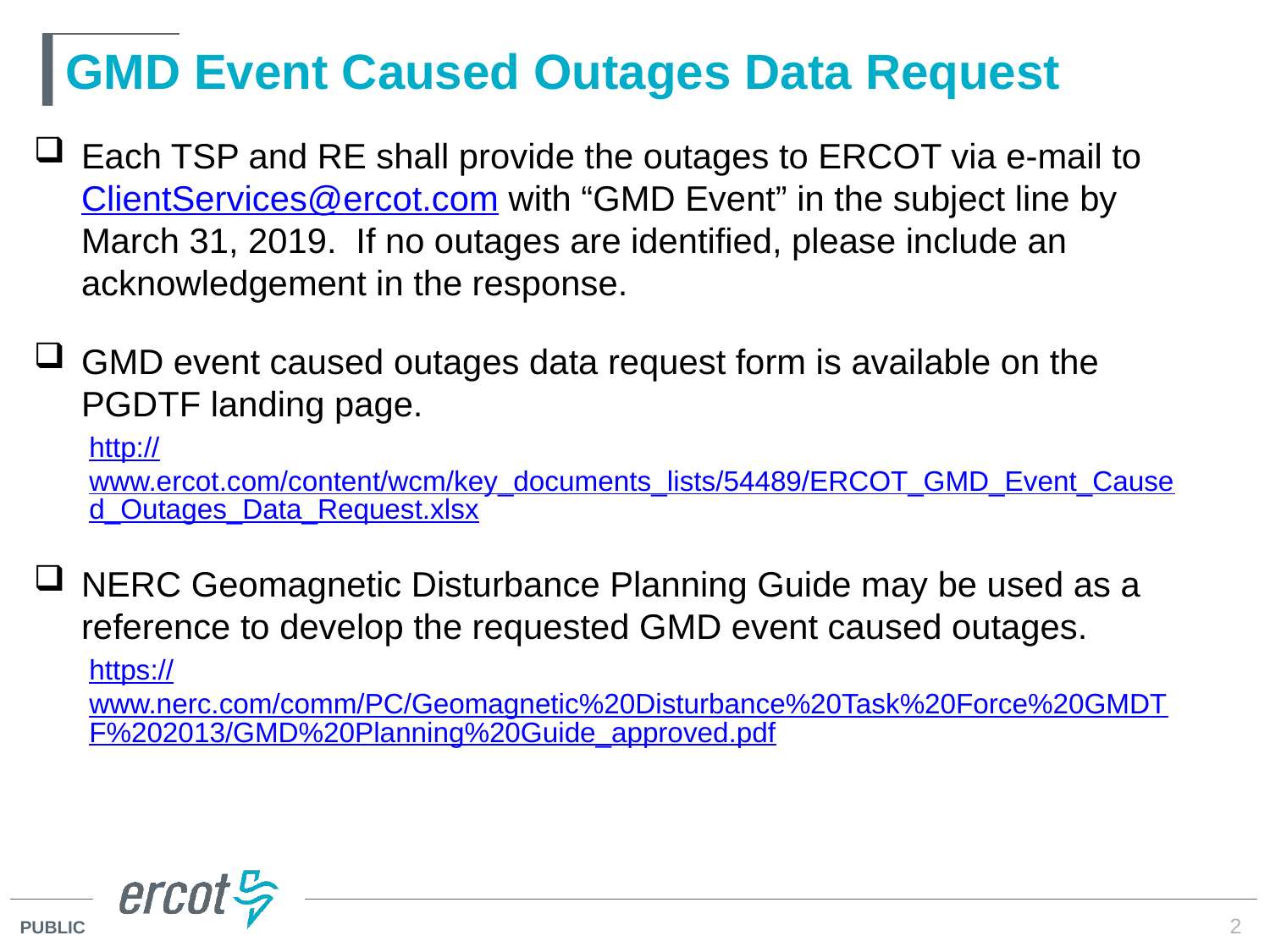

# GMD Event Caused Outages Data Request
Each TSP and RE shall provide the outages to ERCOT via e-mail to ClientServices@ercot.com with “GMD Event” in the subject line by March 31, 2019.  If no outages are identified, please include an acknowledgement in the response.

GMD event caused outages data request form is available on the PGDTF landing page.
http://www.ercot.com/content/wcm/key_documents_lists/54489/ERCOT_GMD_Event_Caused_Outages_Data_Request.xlsx

NERC Geomagnetic Disturbance Planning Guide may be used as a reference to develop the requested GMD event caused outages.
https://www.nerc.com/comm/PC/Geomagnetic%20Disturbance%20Task%20Force%20GMDTF%202013/GMD%20Planning%20Guide_approved.pdf

2